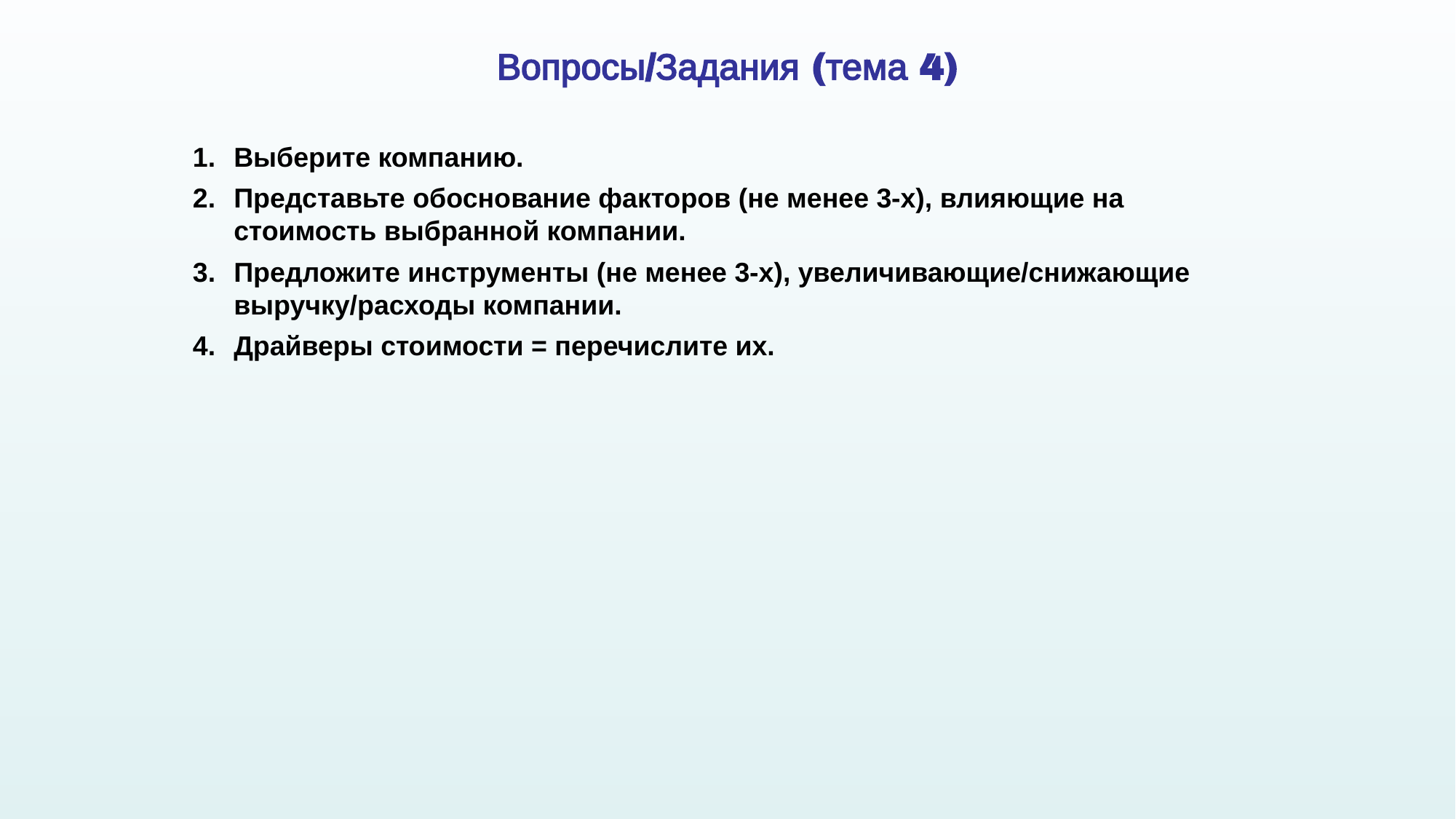

# Вопросы/Задания (тема 4)
Выберите компанию.
Представьте обоснование факторов (не менее 3-х), влияющие на стоимость выбранной компании.
Предложите инструменты (не менее 3-х), увеличивающие/снижающие выручку/расходы компании.
Драйверы стоимости = перечислите их.